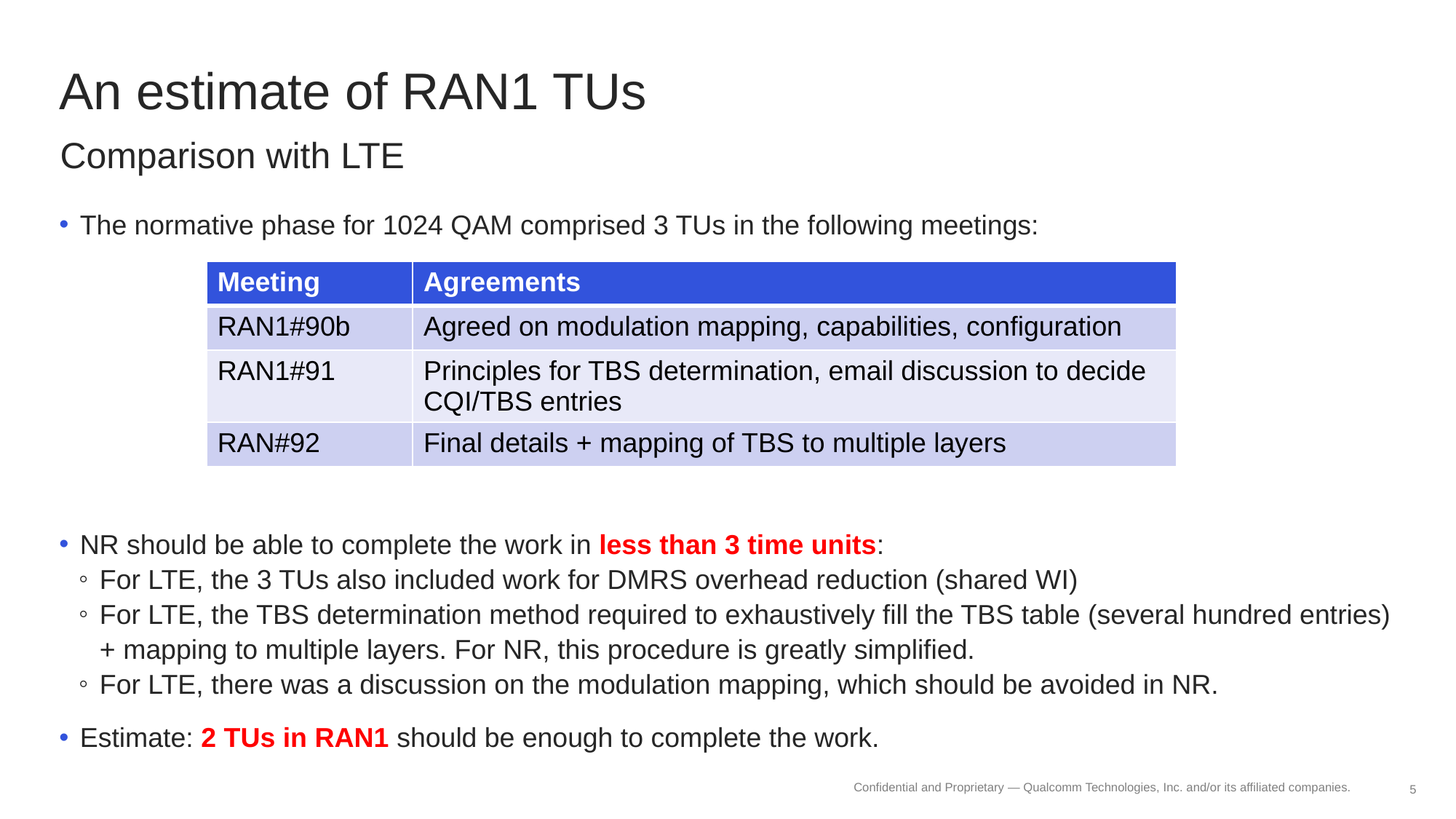

# An estimate of RAN1 TUs
Comparison with LTE
The normative phase for 1024 QAM comprised 3 TUs in the following meetings:

NR should be able to complete the work in less than 3 time units:
For LTE, the 3 TUs also included work for DMRS overhead reduction (shared WI)
For LTE, the TBS determination method required to exhaustively fill the TBS table (several hundred entries) + mapping to multiple layers. For NR, this procedure is greatly simplified.
For LTE, there was a discussion on the modulation mapping, which should be avoided in NR.
Estimate: 2 TUs in RAN1 should be enough to complete the work.
| Meeting | Agreements |
| --- | --- |
| RAN1#90b | Agreed on modulation mapping, capabilities, configuration |
| RAN1#91 | Principles for TBS determination, email discussion to decide CQI/TBS entries |
| RAN#92 | Final details + mapping of TBS to multiple layers |